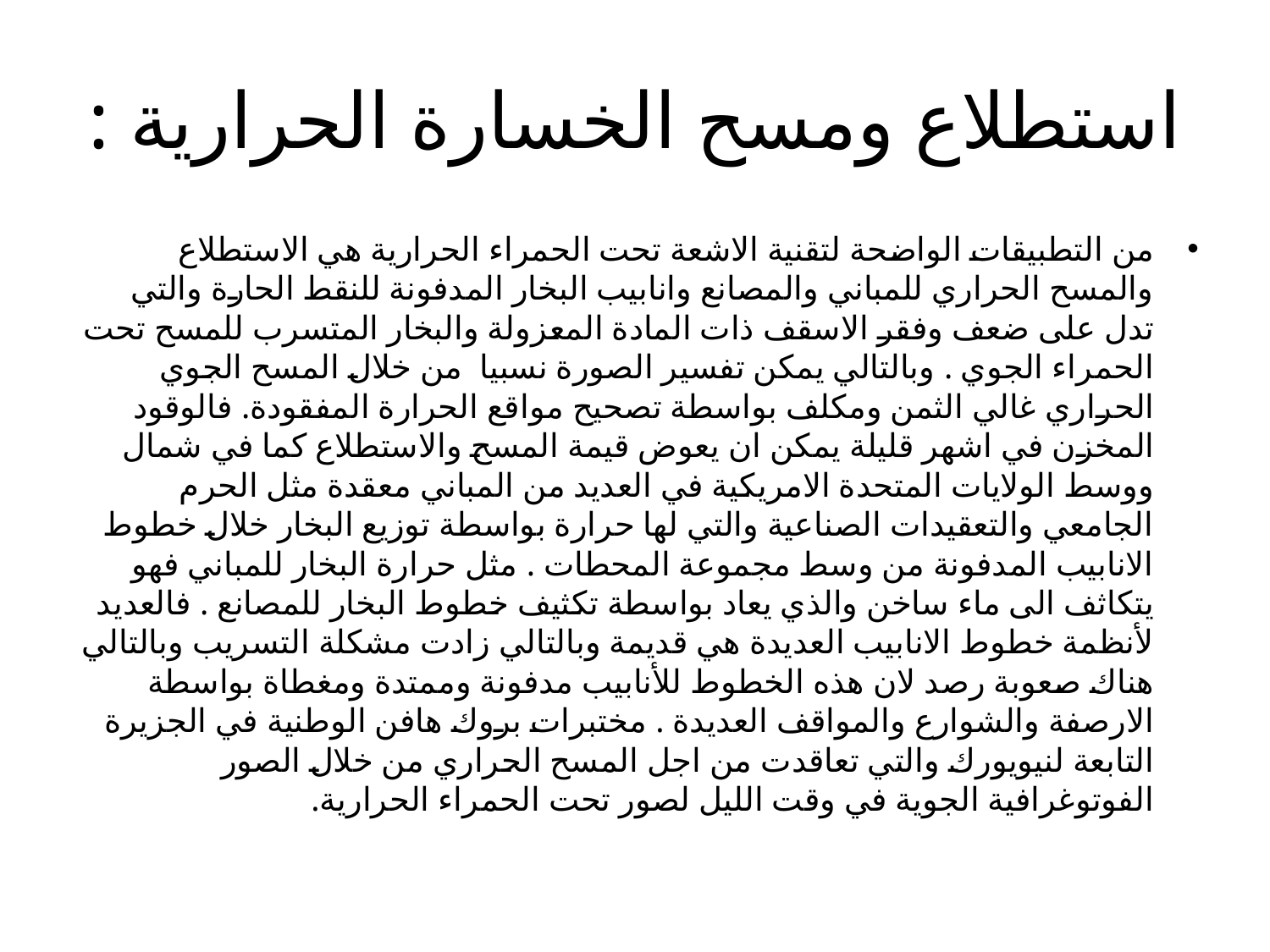

# استطلاع ومسح الخسارة الحرارية :
من التطبيقات الواضحة لتقنية الاشعة تحت الحمراء الحرارية هي الاستطلاع والمسح الحراري للمباني والمصانع وانابيب البخار المدفونة للنقط الحارة والتي تدل على ضعف وفقر الاسقف ذات المادة المعزولة والبخار المتسرب للمسح تحت الحمراء الجوي . وبالتالي يمكن تفسير الصورة نسبيا  من خلال المسح الجوي الحراري غالي الثمن ومكلف بواسطة تصحيح مواقع الحرارة المفقودة. فالوقود المخزن في اشهر قليلة يمكن ان يعوض قيمة المسح والاستطلاع كما في شمال ووسط الولايات المتحدة الامريكية في العديد من المباني معقدة مثل الحرم الجامعي والتعقيدات الصناعية والتي لها حرارة بواسطة توزيع البخار خلال خطوط الانابيب المدفونة من وسط مجموعة المحطات . مثل حرارة البخار للمباني فهو يتكاثف الى ماء ساخن والذي يعاد بواسطة تكثيف خطوط البخار للمصانع . فالعديد لأنظمة خطوط الانابيب العديدة هي قديمة وبالتالي زادت مشكلة التسريب وبالتالي هناك صعوبة رصد لان هذه الخطوط للأنابيب مدفونة وممتدة ومغطاة بواسطة الارصفة والشوارع والمواقف العديدة . مختبرات بروك هافن الوطنية في الجزيرة التابعة لنيويورك والتي تعاقدت من اجل المسح الحراري من خلال الصور الفوتوغرافية الجوية في وقت الليل لصور تحت الحمراء الحرارية.